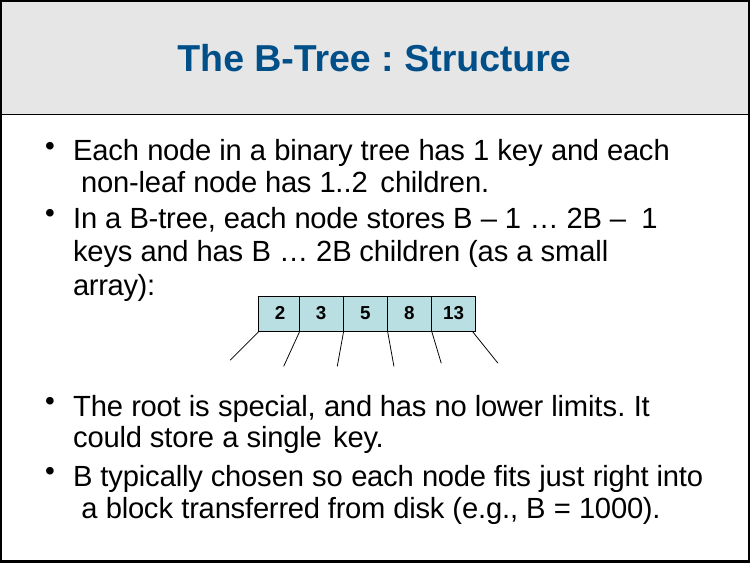

The B-Tree : Structure
Each node in a binary tree has 1 key and each  non-leaf node has 1..2 children.
In a B-tree, each node stores B – 1 … 2B – 1
keys and has B … 2B children (as a small array):
| 2 | 3 | 5 | 8 | 13 |
| --- | --- | --- | --- | --- |

The root is special, and has no lower limits. It  could store a single key.
B typically chosen so each node fits just right into  a block transferred from disk (e.g., B = 1000).